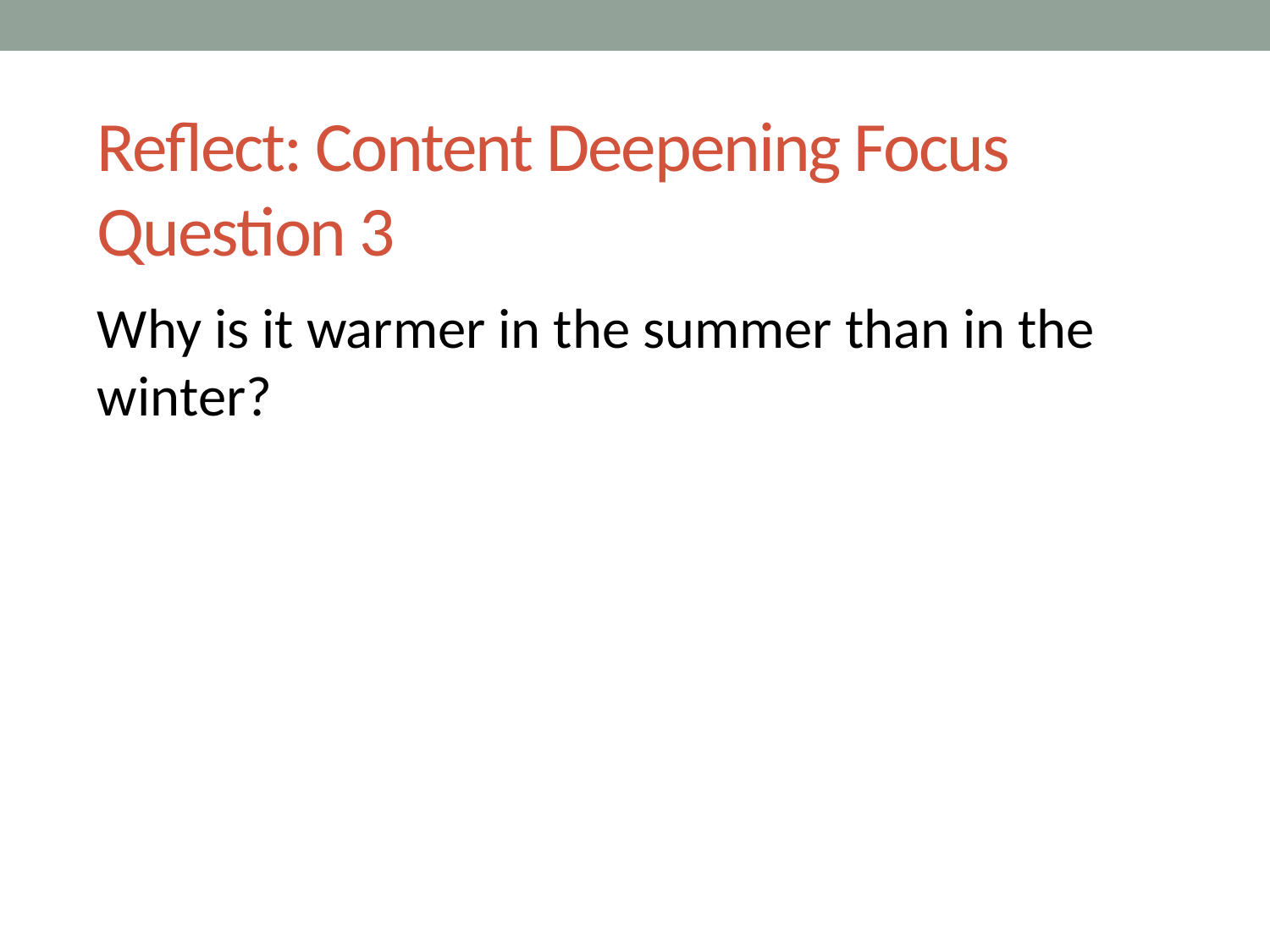

# Reflect: Content Deepening Focus Question 3
Why is it warmer in the summer than in the winter?